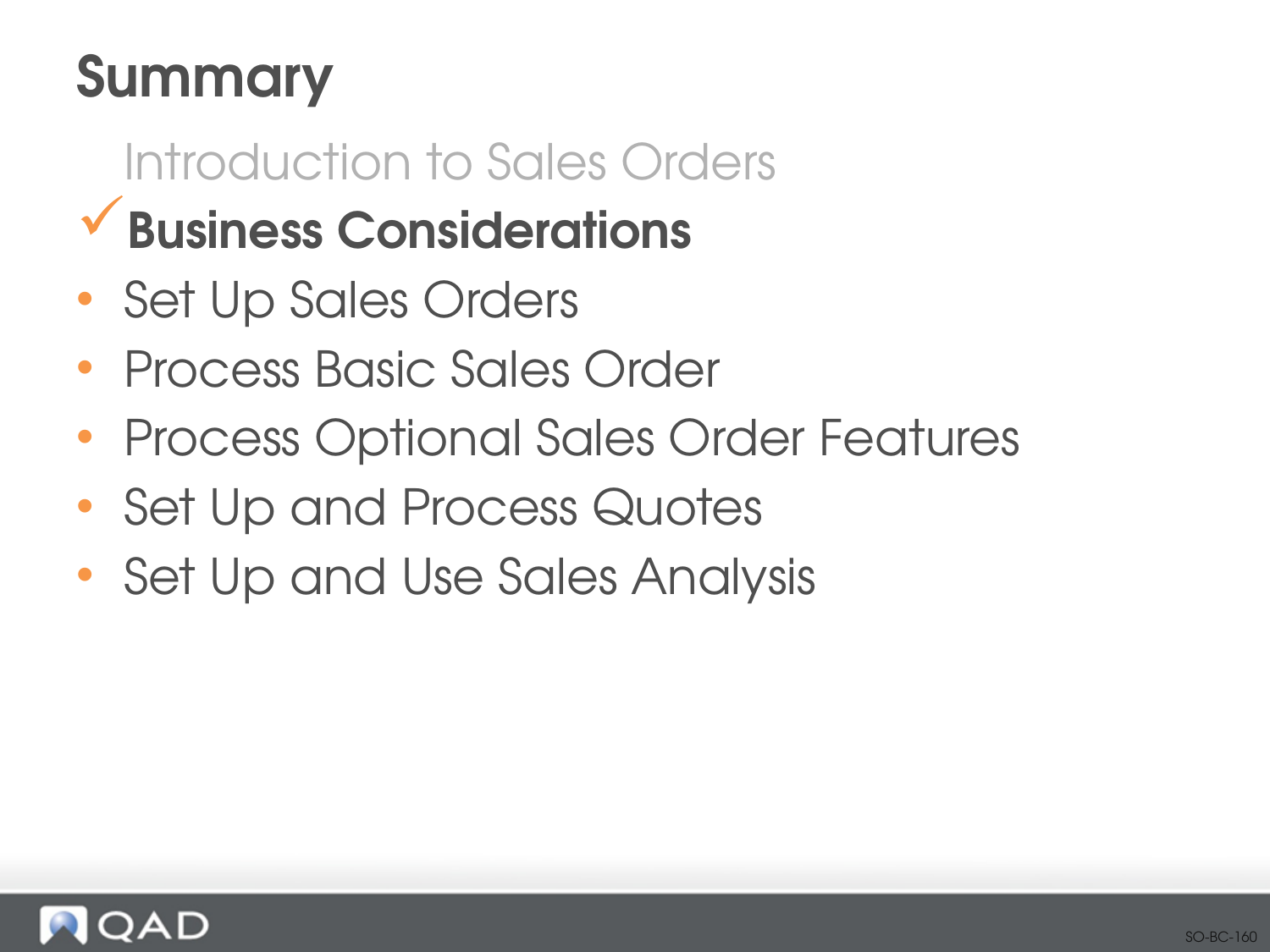

# Summary
Introduction to Sales Orders
Business Considerations
Set Up Sales Orders
Process Basic Sales Order
Process Optional Sales Order Features
Set Up and Process Quotes
Set Up and Use Sales Analysis

SO-BC-160